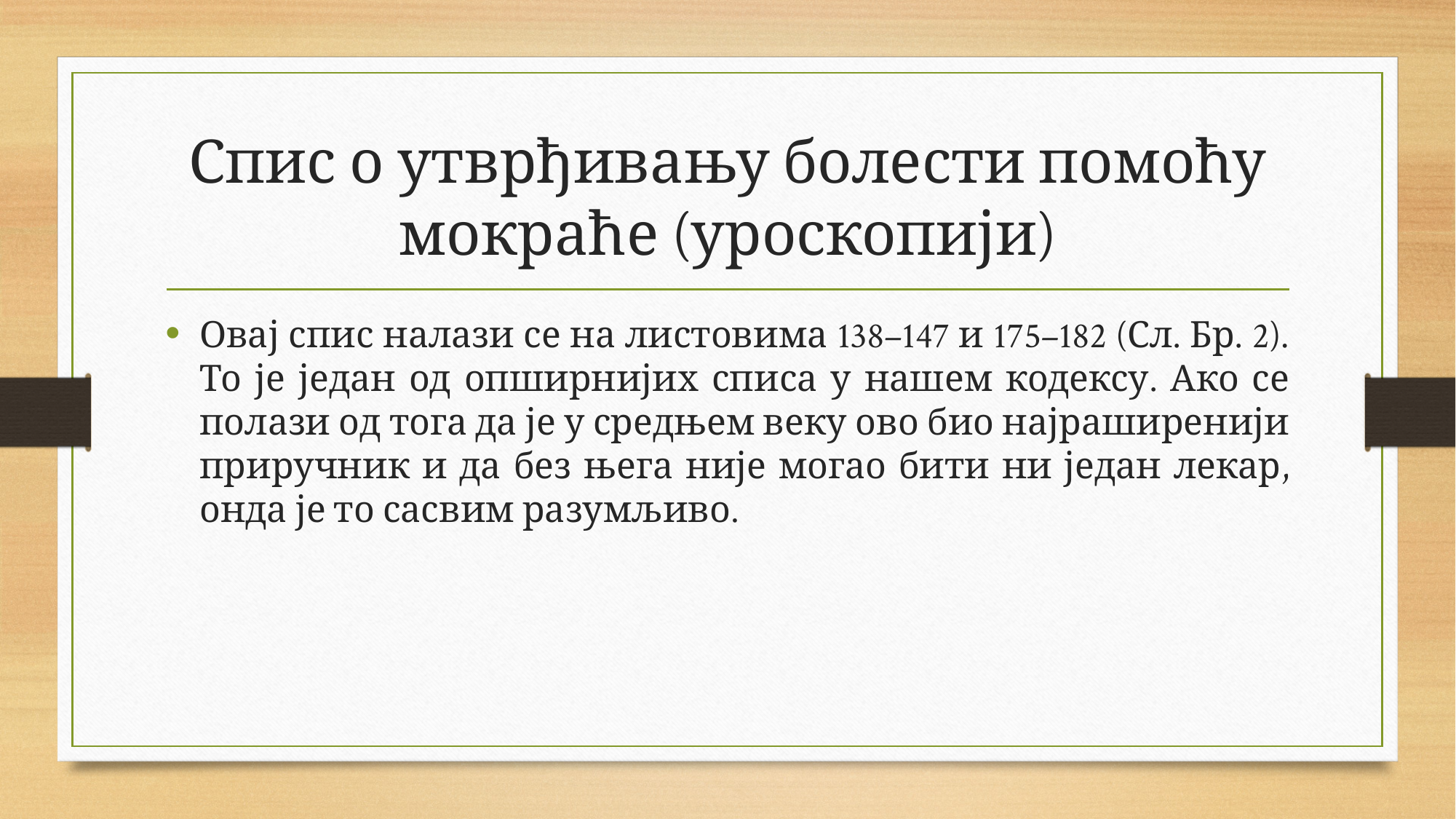

# Спис о утврђивању болести помоћу мокраће (уроскопији)
Овај спис налази се на листовима 138–147 и 175–182 (Сл. Бр. 2). То је један од опширнијих списа у нашем кодексу. Ако се полази од тога да је у средњем веку ово био најраширенији приручник и да без њега није могао бити ни један лекар, онда је то сасвим разумљиво.